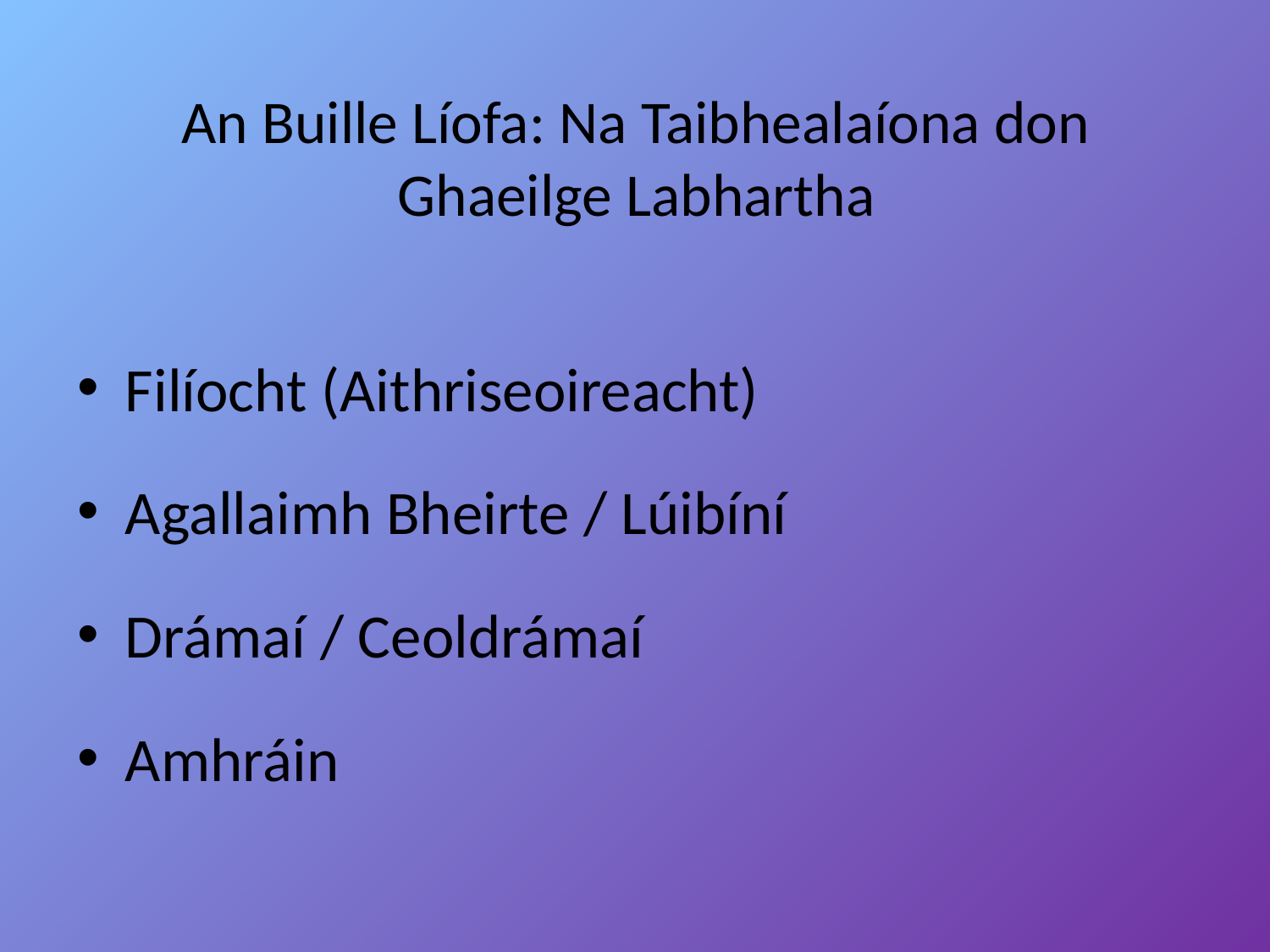

# An Buille Líofa: Na Taibhealaíona don Ghaeilge Labhartha
Filíocht (Aithriseoireacht)
Agallaimh Bheirte / Lúibíní
Drámaí / Ceoldrámaí
Amhráin